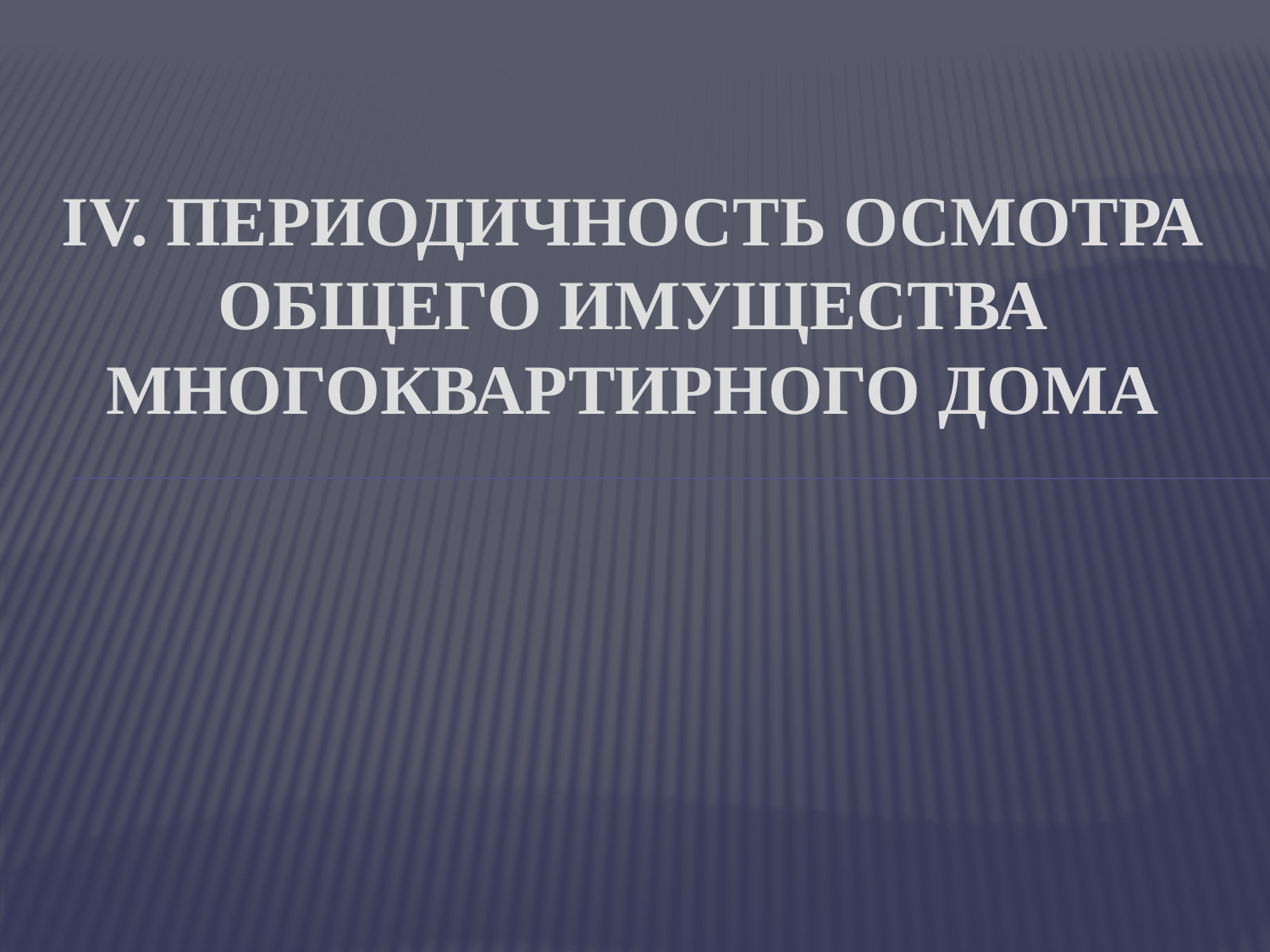

# IV. Периодичность осмотра общего имущества многоквартирного дома